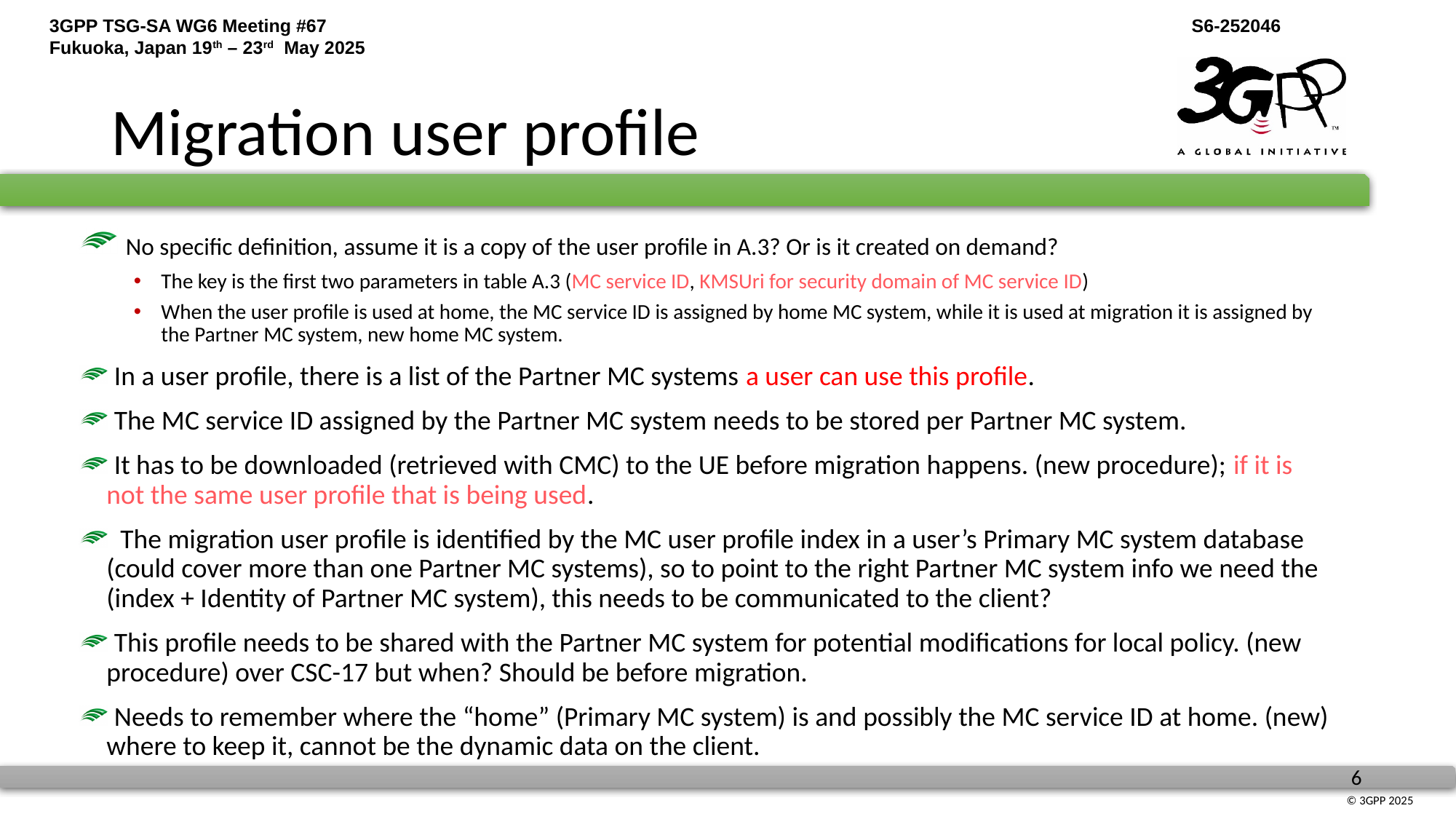

# Migration user profile
 No specific definition, assume it is a copy of the user profile in A.3? Or is it created on demand?
The key is the first two parameters in table A.3 (MC service ID, KMSUri for security domain of MC service ID)
When the user profile is used at home, the MC service ID is assigned by home MC system, while it is used at migration it is assigned by the Partner MC system, new home MC system.
 In a user profile, there is a list of the Partner MC systems a user can use this profile.
 The MC service ID assigned by the Partner MC system needs to be stored per Partner MC system.
 It has to be downloaded (retrieved with CMC) to the UE before migration happens. (new procedure); if it is not the same user profile that is being used.
  The migration user profile is identified by the MC user profile index in a user’s Primary MC system database (could cover more than one Partner MC systems), so to point to the right Partner MC system info we need the (index + Identity of Partner MC system), this needs to be communicated to the client?
 This profile needs to be shared with the Partner MC system for potential modifications for local policy. (new procedure) over CSC-17 but when? Should be before migration.
 Needs to remember where the “home” (Primary MC system) is and possibly the MC service ID at home. (new) where to keep it, cannot be the dynamic data on the client.